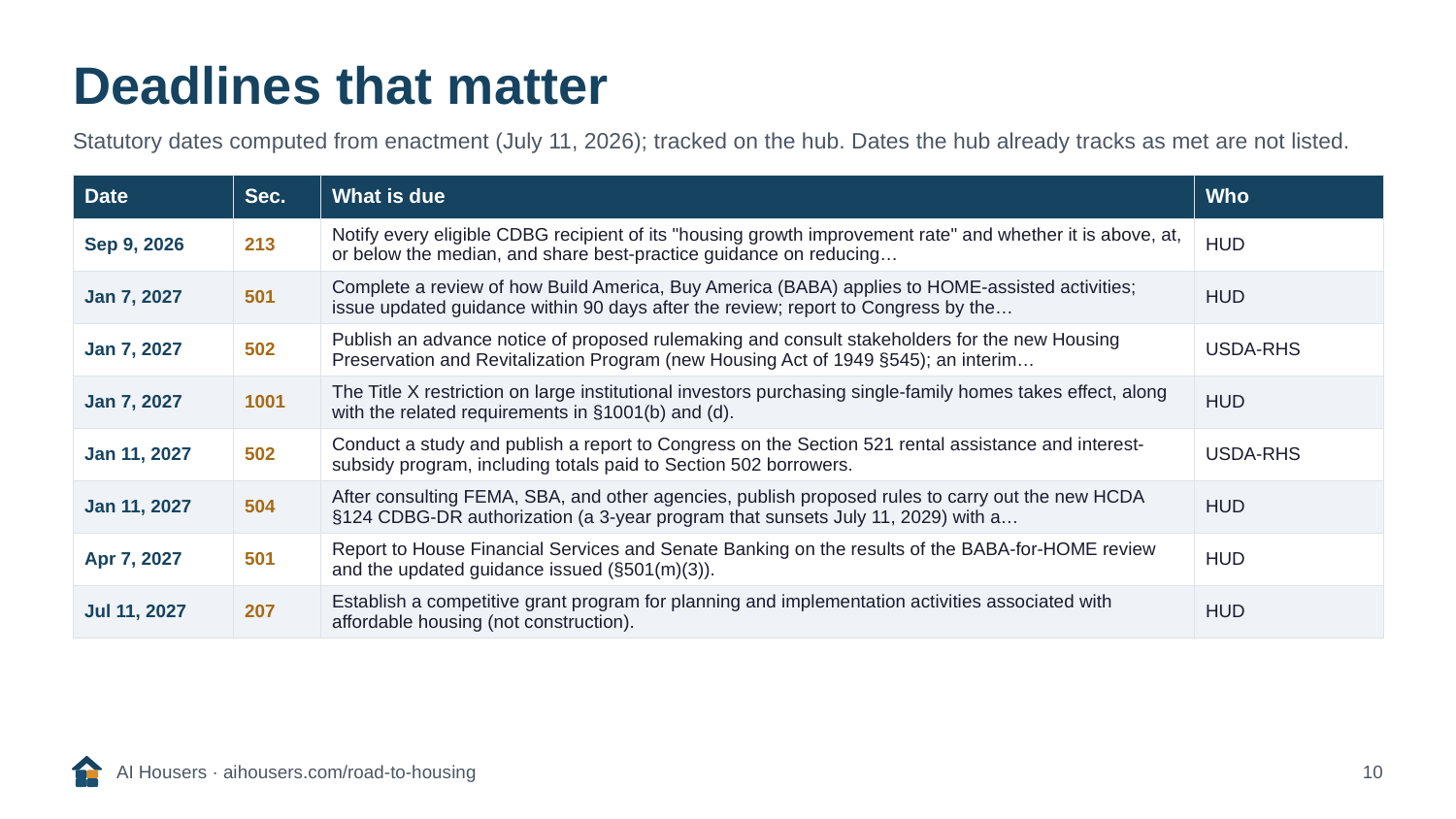

Deadlines that matter
Statutory dates computed from enactment (July 11, 2026); tracked on the hub. Dates the hub already tracks as met are not listed.
| Date | Sec. | What is due | Who |
| --- | --- | --- | --- |
| Sep 9, 2026 | 213 | Notify every eligible CDBG recipient of its "housing growth improvement rate" and whether it is above, at, or below the median, and share best-practice guidance on reducing… | HUD |
| Jan 7, 2027 | 501 | Complete a review of how Build America, Buy America (BABA) applies to HOME-assisted activities; issue updated guidance within 90 days after the review; report to Congress by the… | HUD |
| Jan 7, 2027 | 502 | Publish an advance notice of proposed rulemaking and consult stakeholders for the new Housing Preservation and Revitalization Program (new Housing Act of 1949 §545); an interim… | USDA-RHS |
| Jan 7, 2027 | 1001 | The Title X restriction on large institutional investors purchasing single-family homes takes effect, along with the related requirements in §1001(b) and (d). | HUD |
| Jan 11, 2027 | 502 | Conduct a study and publish a report to Congress on the Section 521 rental assistance and interest-subsidy program, including totals paid to Section 502 borrowers. | USDA-RHS |
| Jan 11, 2027 | 504 | After consulting FEMA, SBA, and other agencies, publish proposed rules to carry out the new HCDA §124 CDBG-DR authorization (a 3-year program that sunsets July 11, 2029) with a… | HUD |
| Apr 7, 2027 | 501 | Report to House Financial Services and Senate Banking on the results of the BABA-for-HOME review and the updated guidance issued (§501(m)(3)). | HUD |
| Jul 11, 2027 | 207 | Establish a competitive grant program for planning and implementation activities associated with affordable housing (not construction). | HUD |
AI Housers · aihousers.com/road-to-housing
10